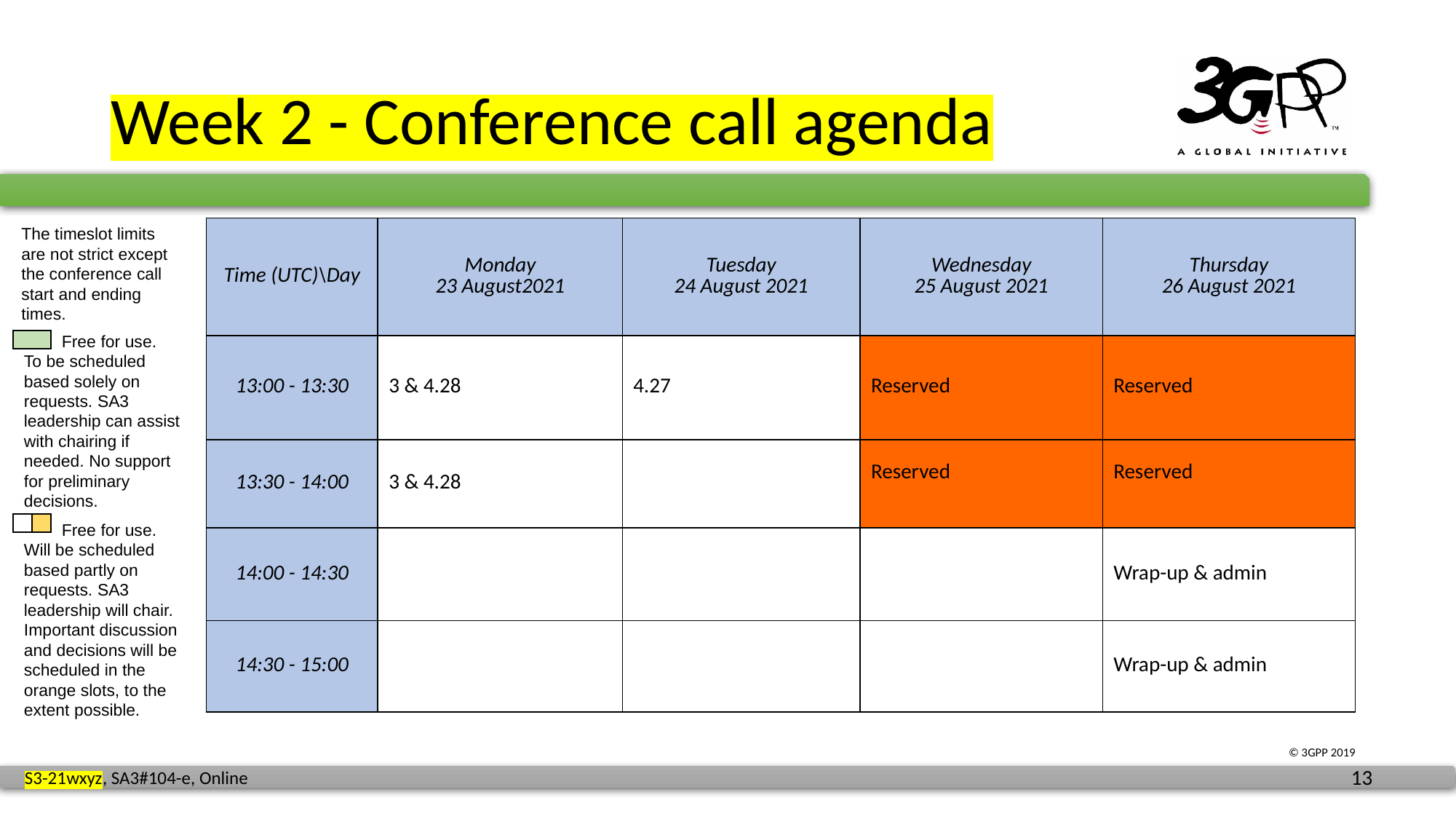

# Week 2 - Conference call agenda
The timeslot limits are not strict except the conference call start and ending times.
| Time (UTC)\Day | Monday 23 August2021 | Tuesday 24 August 2021 | Wednesday 25 August 2021 | Thursday 26 August 2021 |
| --- | --- | --- | --- | --- |
| 13:00 - 13:30 | 3 & 4.28 | 4.27 | Reserved | Reserved |
| 13:30 - 14:00 | 3 & 4.28 |  | Reserved | Reserved |
| 14:00 - 14:30 |  |  |  | Wrap-up & admin |
| 14:30 - 15:00 |  |  |  | Wrap-up & admin |
        Free for use.
To be scheduled based solely on requests. SA3 leadership can assist with chairing if needed. No support for preliminary decisions.

        Free for use.
Will be scheduled based partly on requests. SA3 leadership will chair. Important discussion and decisions will be scheduled in the orange slots, to the extent possible.